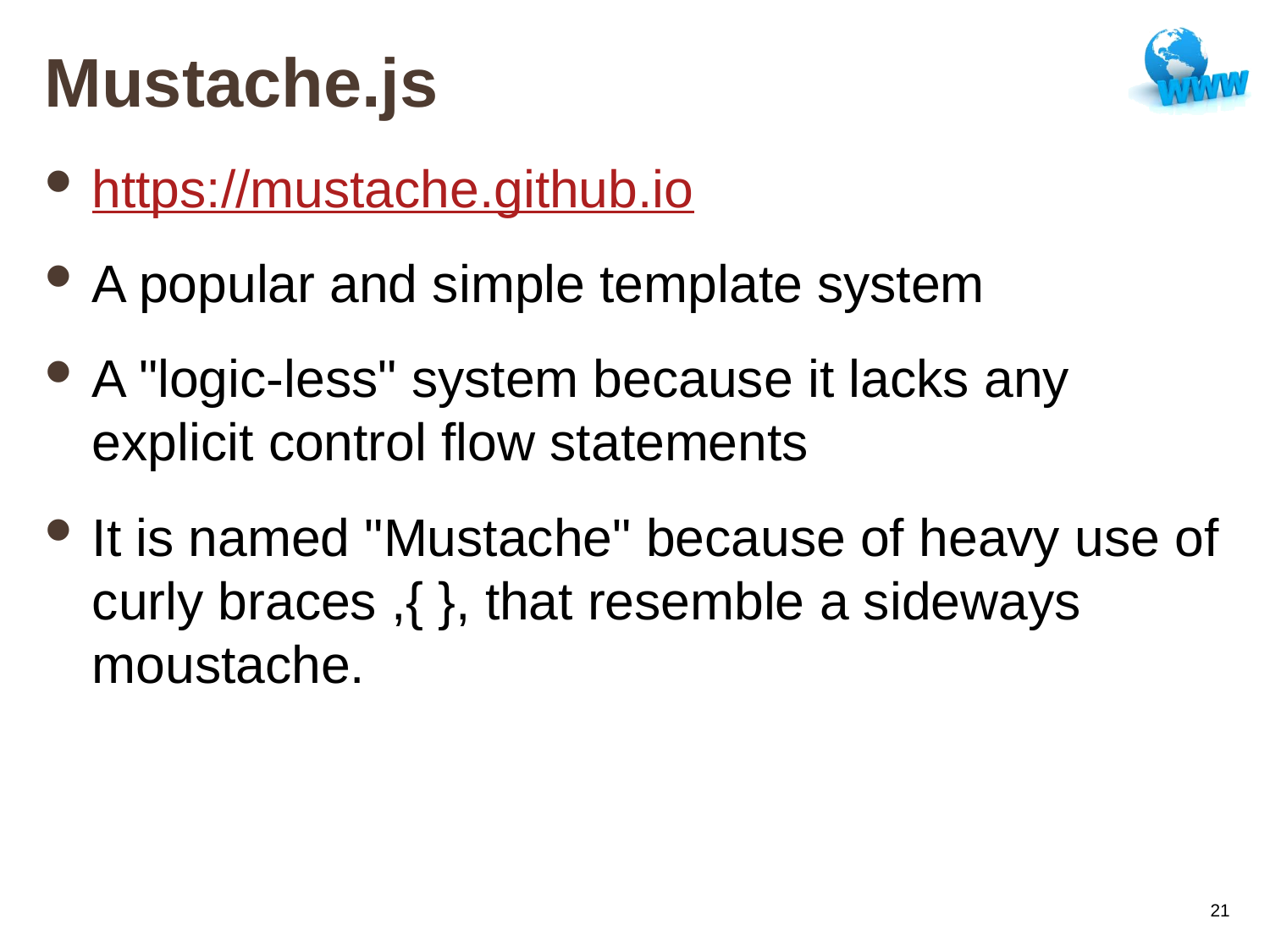

# Mustache.js
https://mustache.github.io
A popular and simple template system
A "logic-less" system because it lacks any explicit control flow statements
It is named "Mustache" because of heavy use of curly braces ,{ }, that resemble a sideways moustache.
21